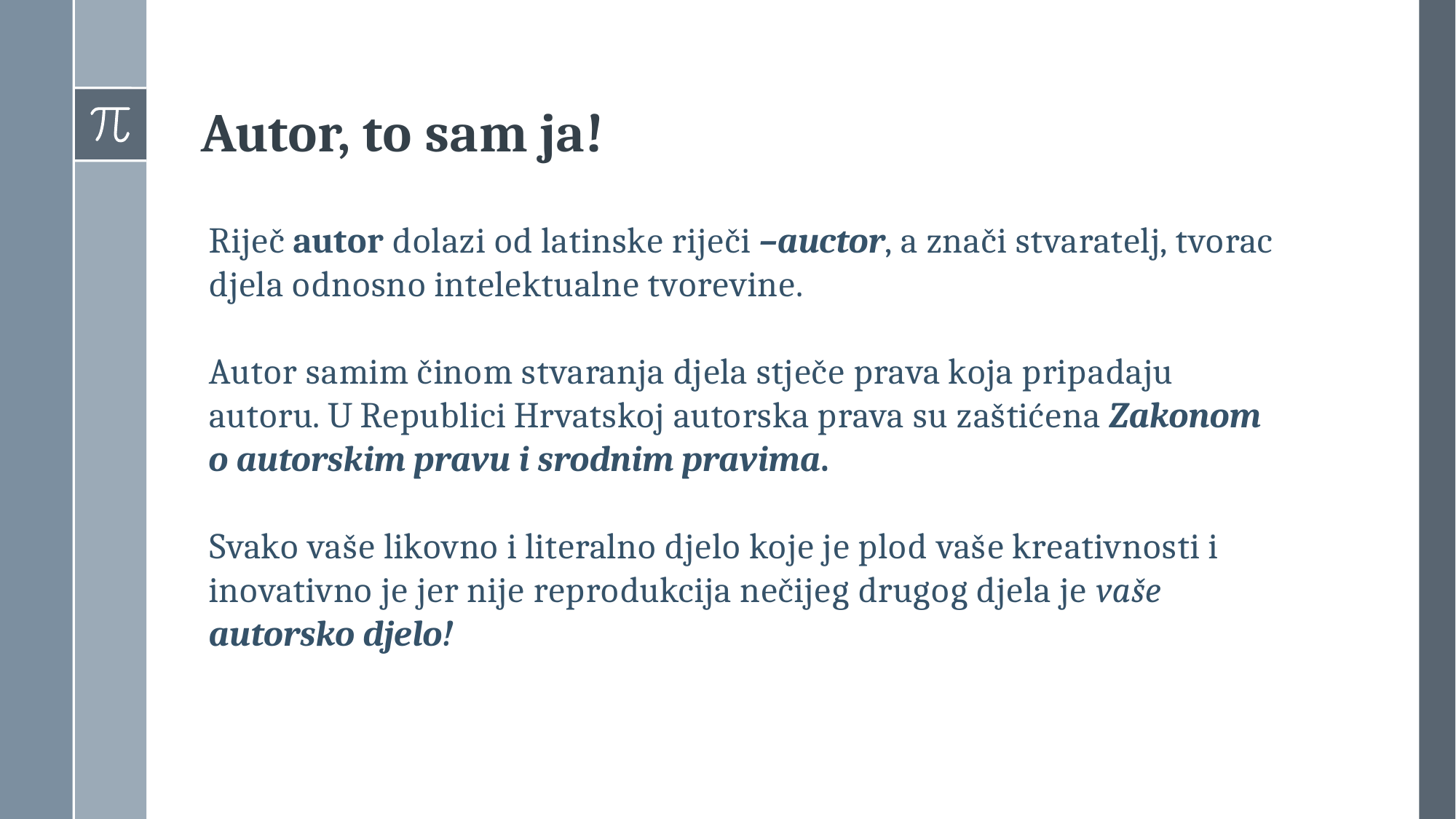

Autor, to sam ja!
Riječ autor dolazi od latinske riječi –auctor, a znači stvaratelj, tvorac djela odnosno intelektualne tvorevine.

Autor samim činom stvaranja djela stječe prava koja pripadaju autoru. U Republici Hrvatskoj autorska prava su zaštićena Zakonom o autorskim pravu i srodnim pravima.

Svako vaše likovno i literalno djelo koje je plod vaše kreativnosti i inovativno je jer nije reprodukcija nečijeg drugog djela je vaše autorsko djelo!